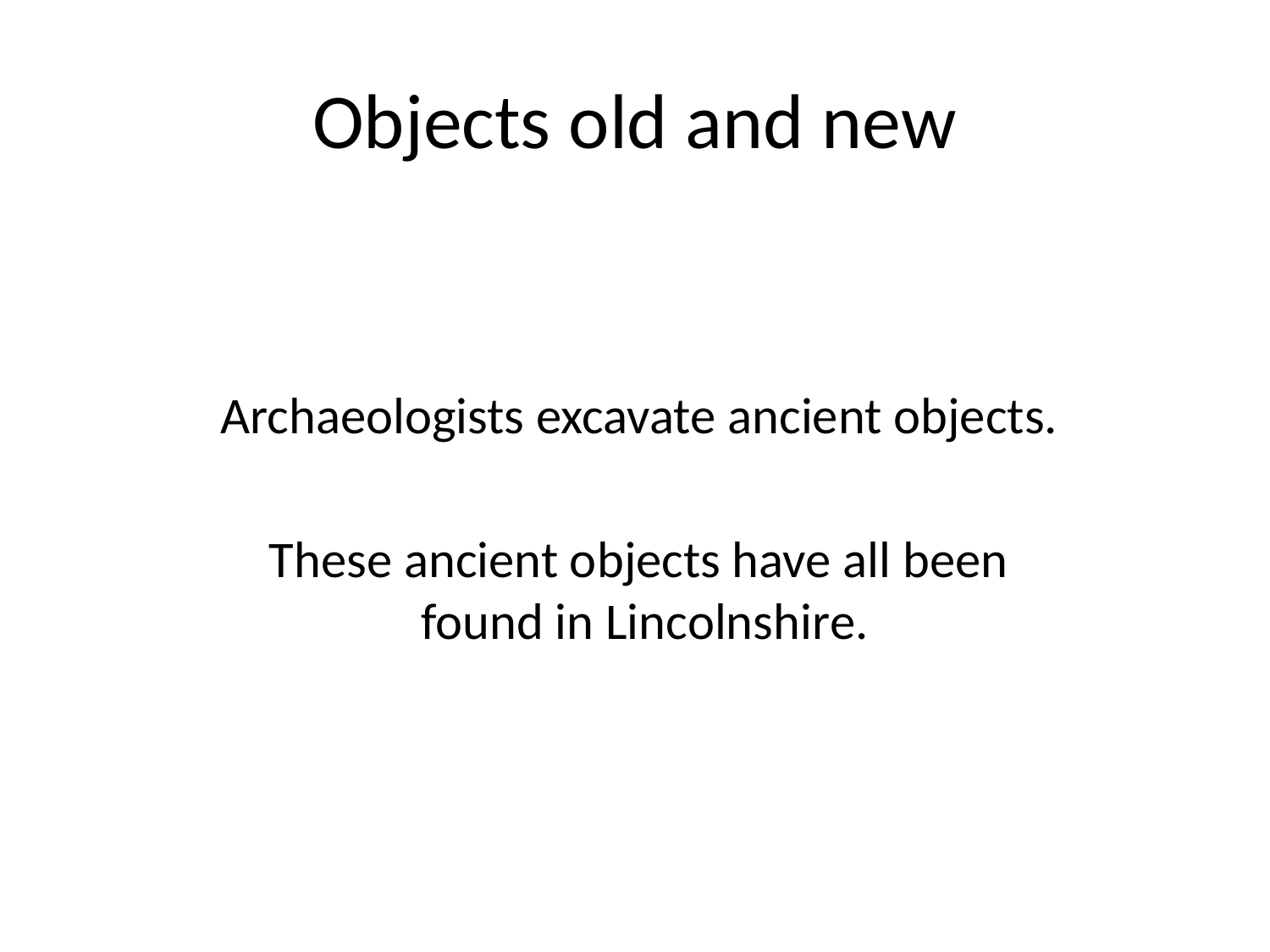

# Objects old and new
Archaeologists excavate ancient objects.

These ancient objects have all been
found in Lincolnshire.